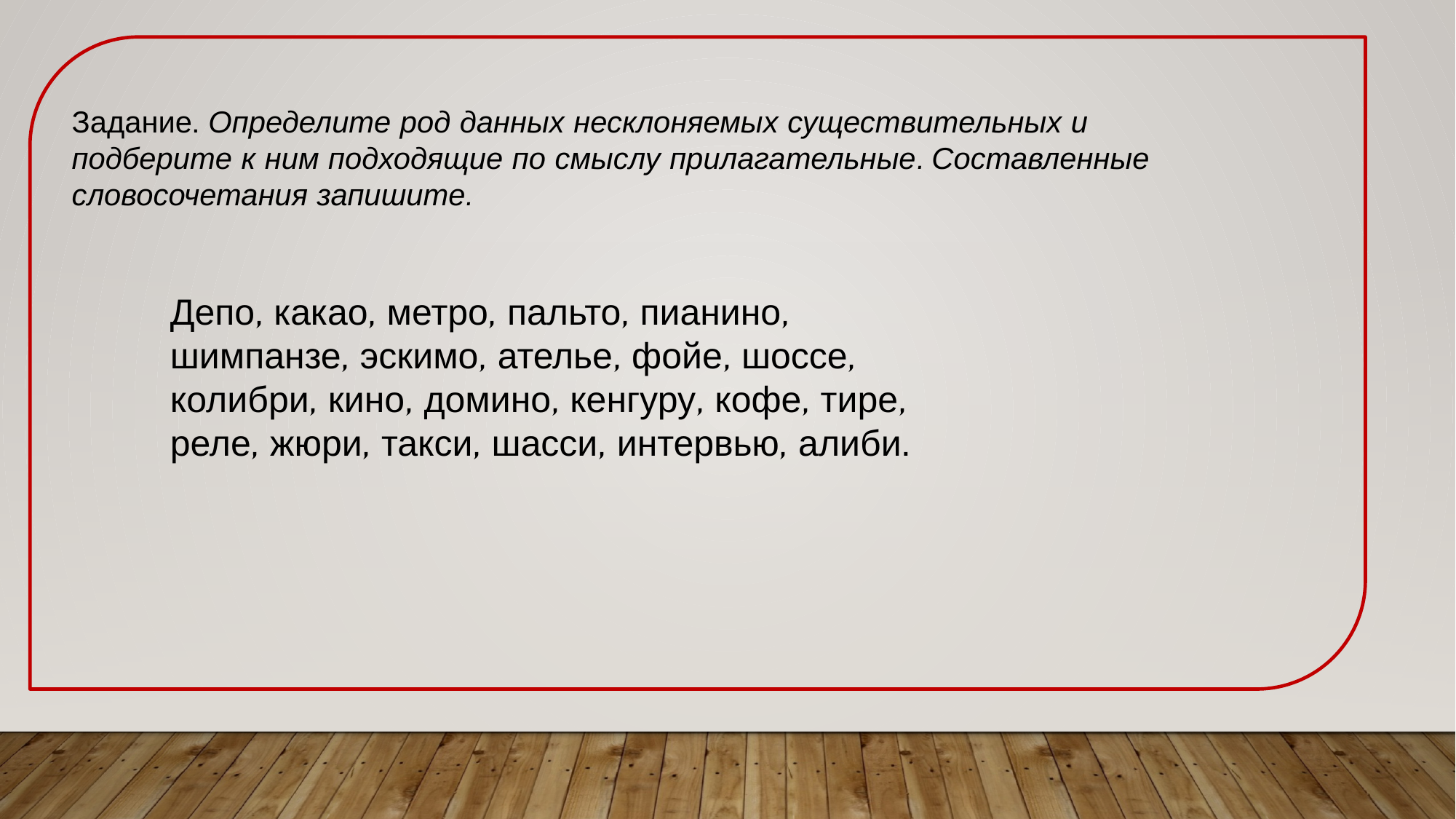

Задание. Определите род данных несклоняемых существительных и подберите к ним подходящие по смыслу прилагательные. Составленные словосочетания запишите.
Депо, какао, метро, пальто, пианино, шимпанзе, эскимо, ателье, фойе, шоссе, колибри, кино, домино, кенгуру, кофе, тире, реле, жюри, такси, шасси, интервью, алиби.